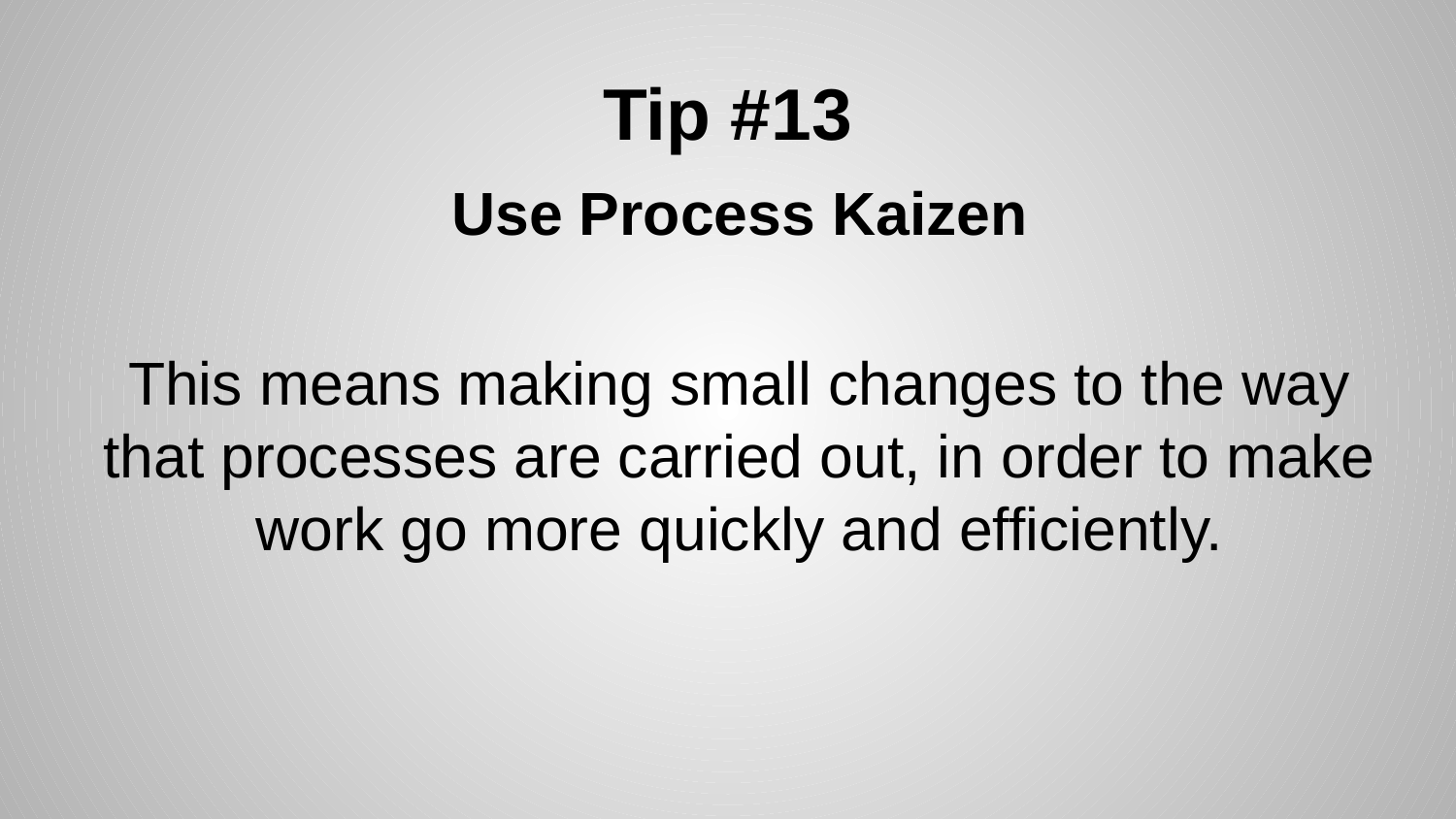

# Tip #13

Use Process Kaizen

This means making small changes to the way that processes are carried out, in order to make work go more quickly and efficiently.